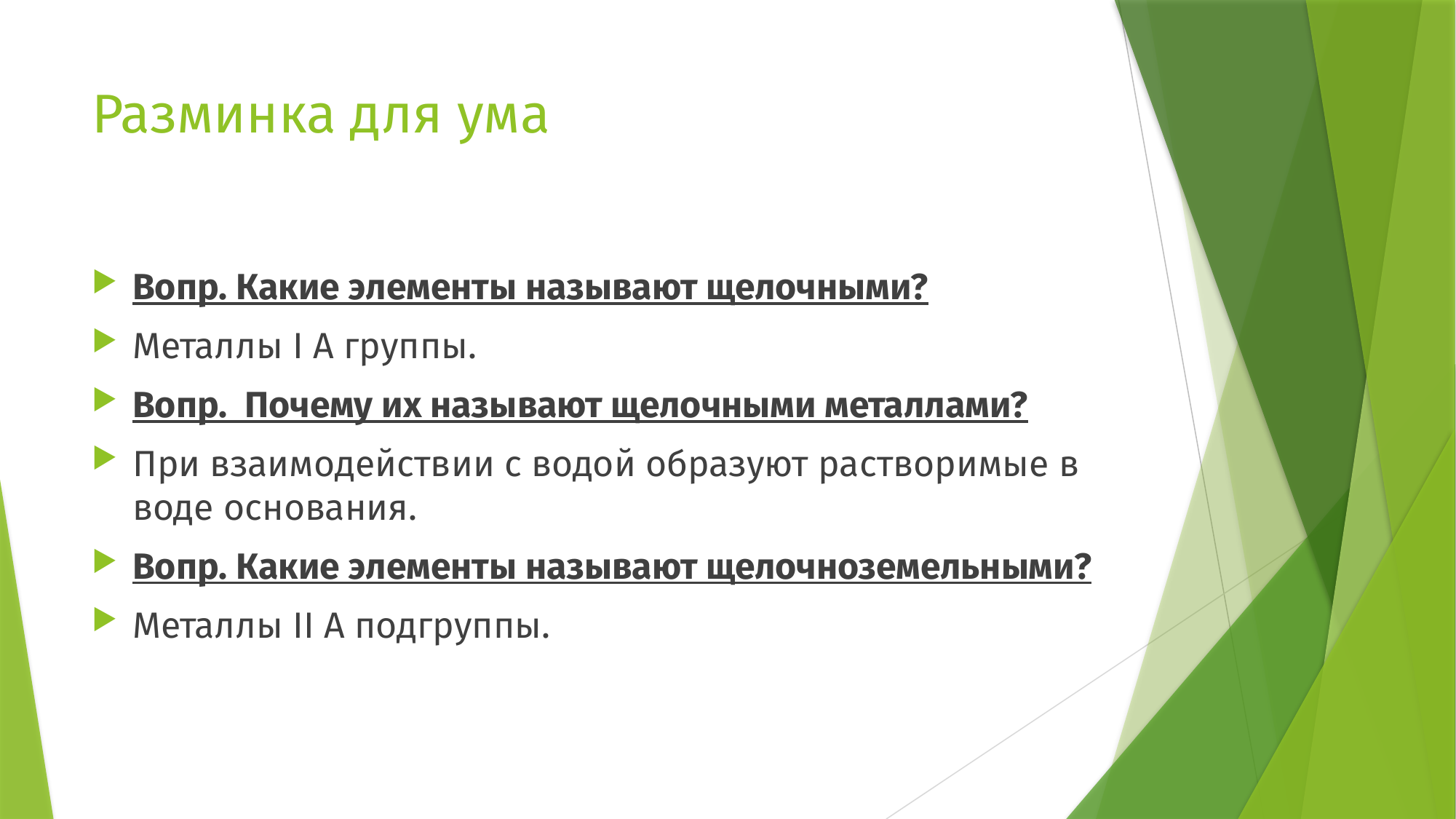

# Разминка для ума
Вопр. Какие элементы называют щелочными?
Металлы I А группы.
Вопр.  Почему их называют щелочными металлами?
При взаимодействии с водой образуют растворимые в воде основания.
Вопр. Какие элементы называют щелочноземельными?
Металлы II А подгруппы.